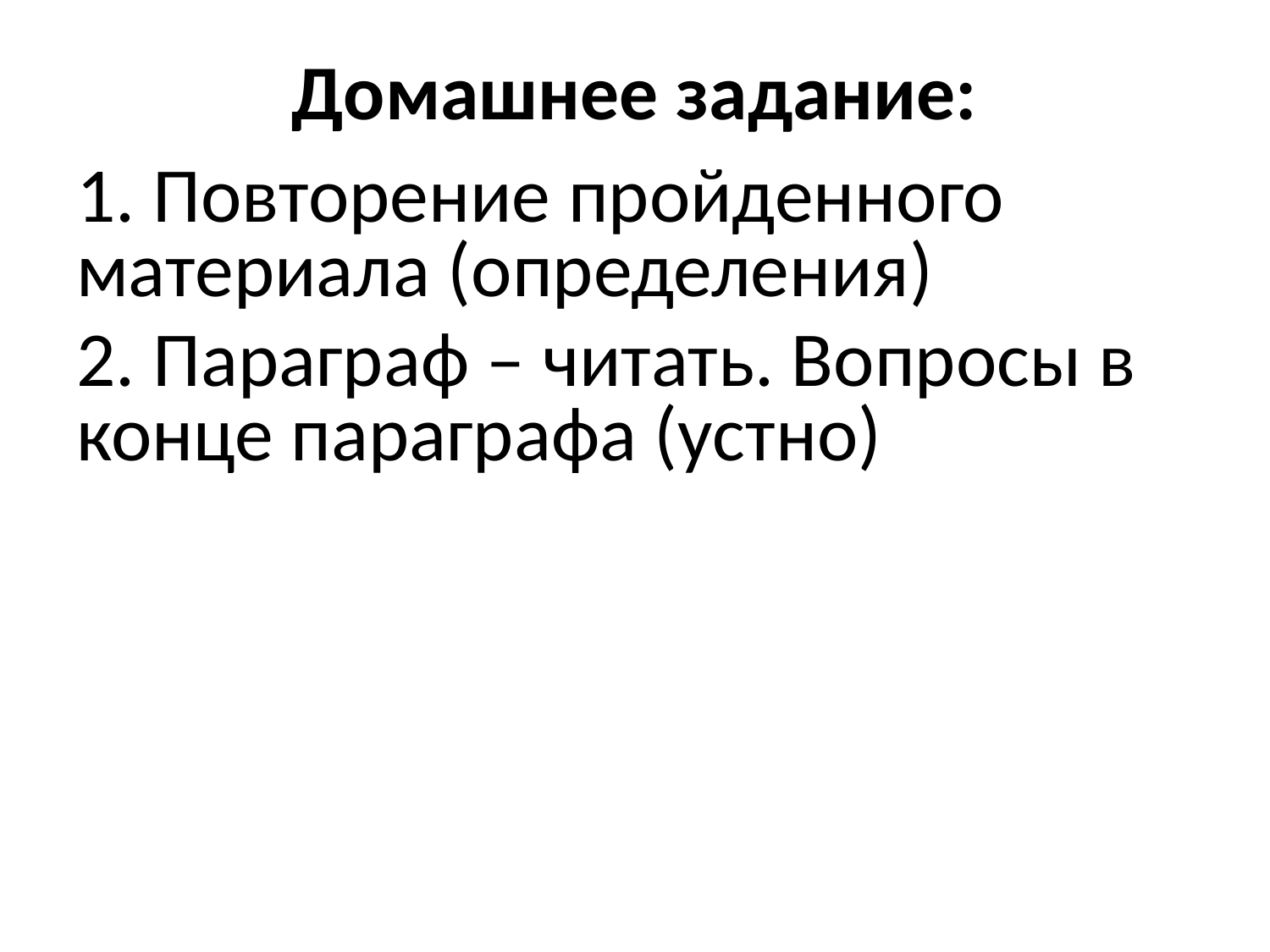

# Домашнее задание:
1. Повторение пройденного материала (определения)
2. Параграф – читать. Вопросы в конце параграфа (устно)